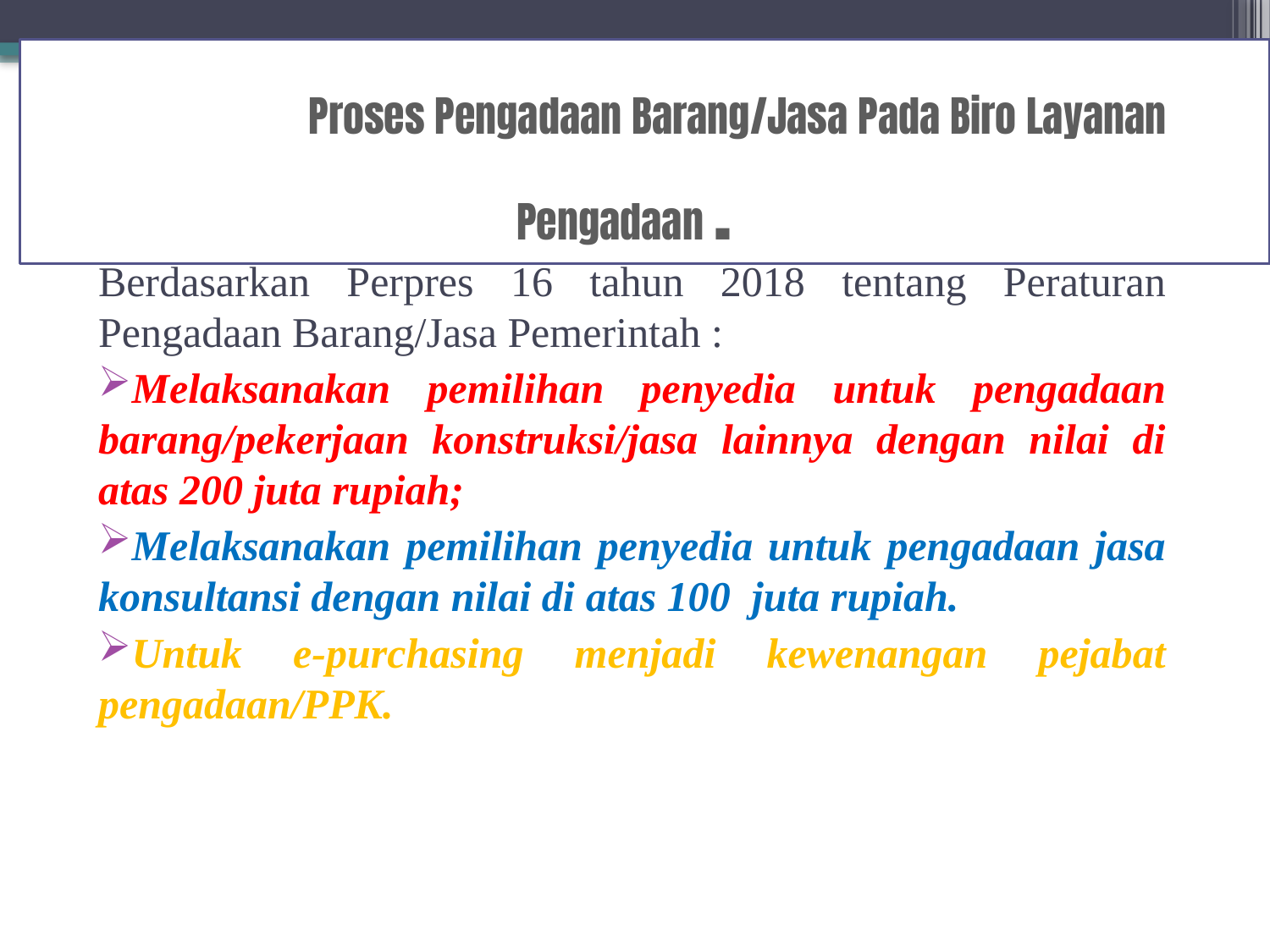

Proses Pengadaan Barang/Jasa Pada Biro Layanan Pengadaan .

Berdasarkan Perpres 16 tahun 2018 tentang Peraturan Pengadaan Barang/Jasa Pemerintah :
Melaksanakan pemilihan penyedia untuk pengadaan barang/pekerjaan konstruksi/jasa lainnya dengan nilai di atas 200 juta rupiah;
Melaksanakan pemilihan penyedia untuk pengadaan jasa konsultansi dengan nilai di atas 100  juta rupiah.
Untuk e-purchasing menjadi kewenangan pejabat pengadaan/PPK.